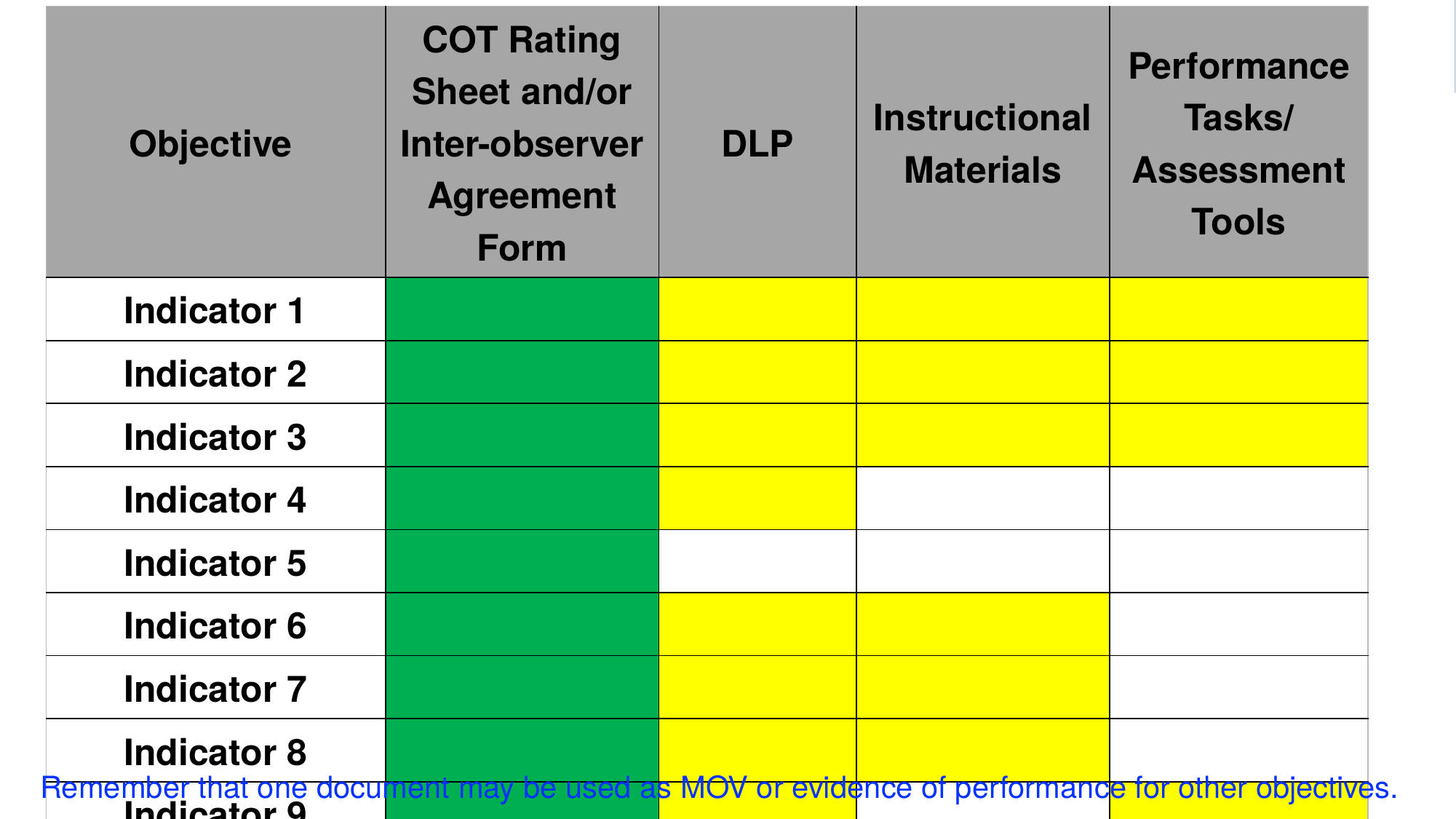

| Objective | COT Rating Sheet and/or Inter-observer Agreement Form | DLP | Instructional Materials | Performance Tasks/ Assessment Tools |
| --- | --- | --- | --- | --- |
| Indicator 1 |  |  |  |  |
| Indicator 2 |  |  |  |  |
| Indicator 3 |  |  |  |  |
| Indicator 4 |  |  |  |  |
| Indicator 5 |  |  |  |  |
| Indicator 6 |  |  |  |  |
| Indicator 7 |  |  |  |  |
| Indicator 8 |  |  |  |  |
| Indicator 9 |  |  |  |  |
Remember that one document may be used as MOV or evidence of performance for other objectives.